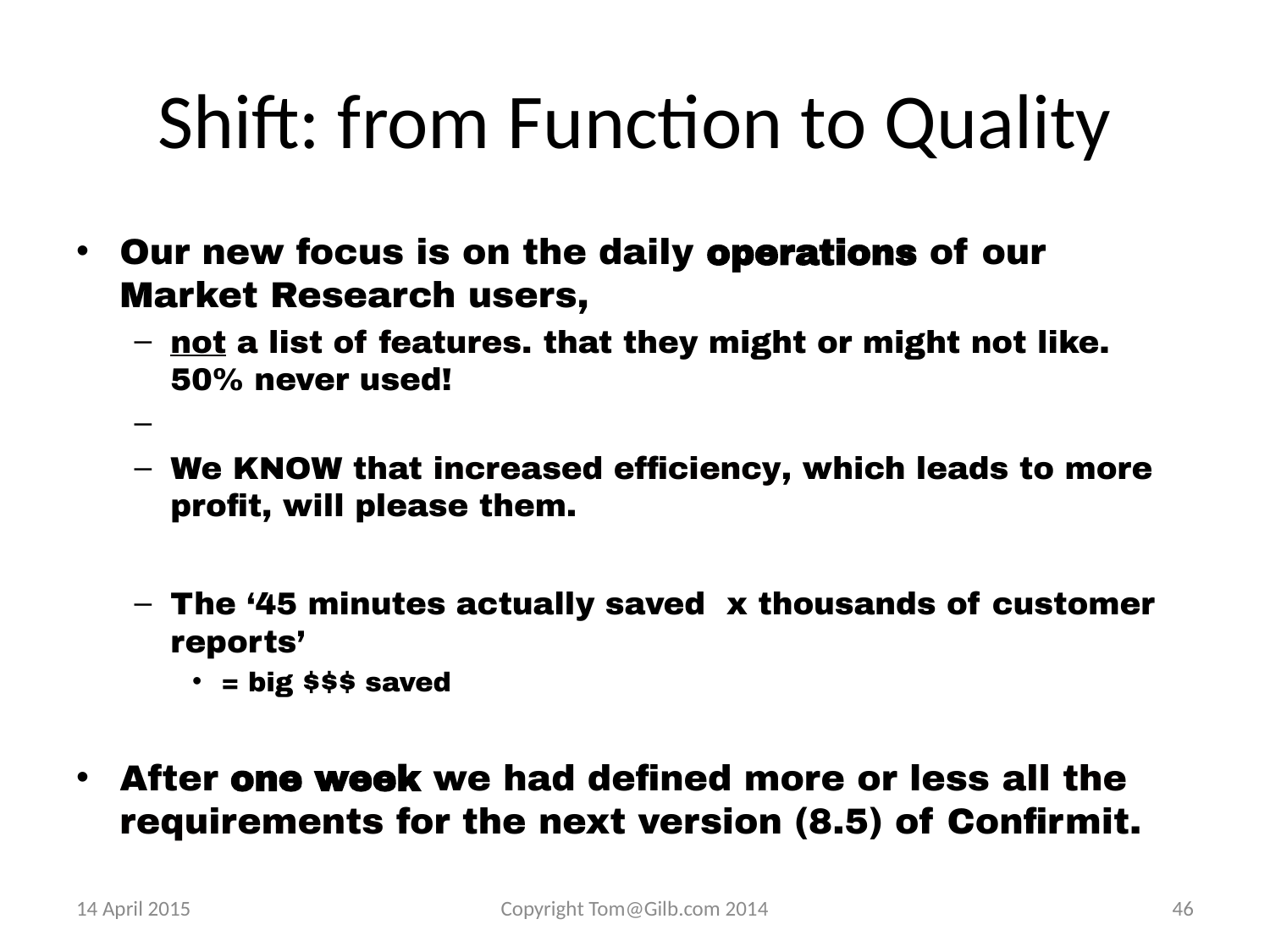

# Shift: from Function to Quality
Our new focus is on the daily operations of our Market Research users,
not a list of features. that they might or might not like. 50% never used!

We KNOW that increased efficiency, which leads to more profit, will please them.

The ‘45 minutes actually saved  x thousands of customer reports’
= big $$$ saved

After one week we had defined more or less all the requirements for the next version (8.5) of Confirmit.

Copyright Tom@Gilb.com 2014
14 April 2015
46